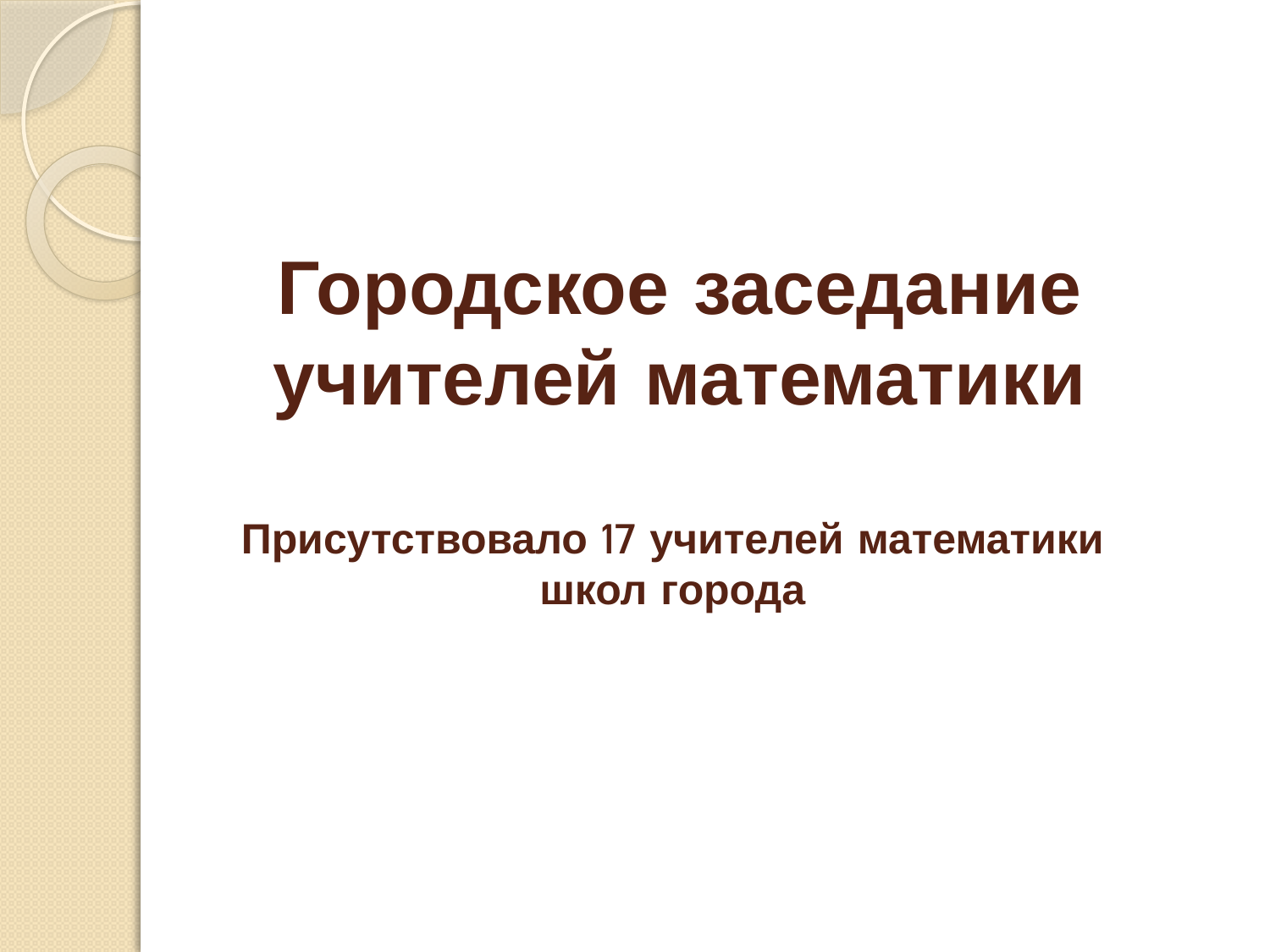

# Городское заседание учителей математики Присутствовало 17 учителей математики школ города